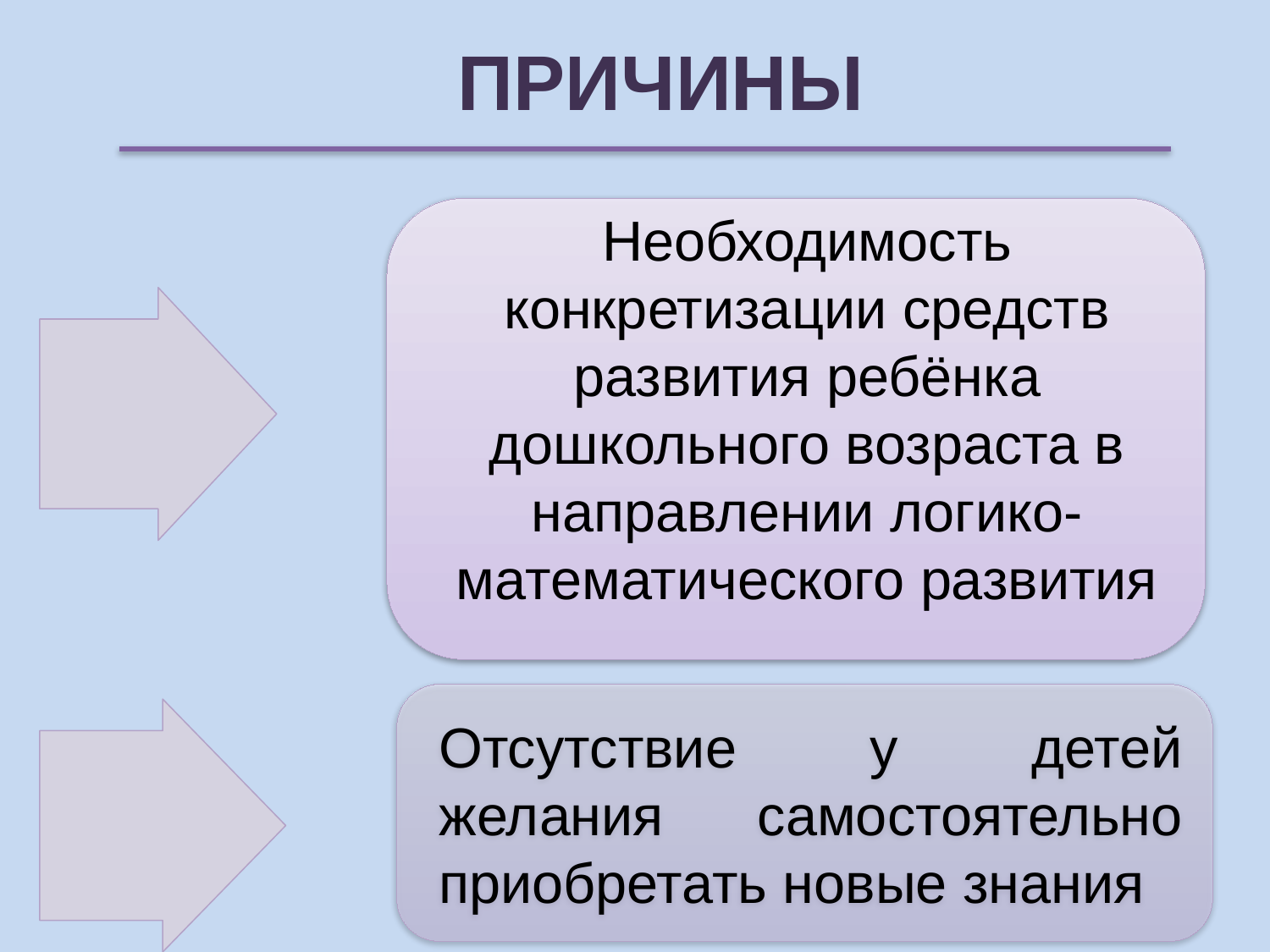

# ПРИЧИНЫ
Необходимость конкретизации средств развития ребёнка дошкольного возраста в направлении логико-математического развития

Отсутствие у детей желания  самостоятельно приобретать новые знания